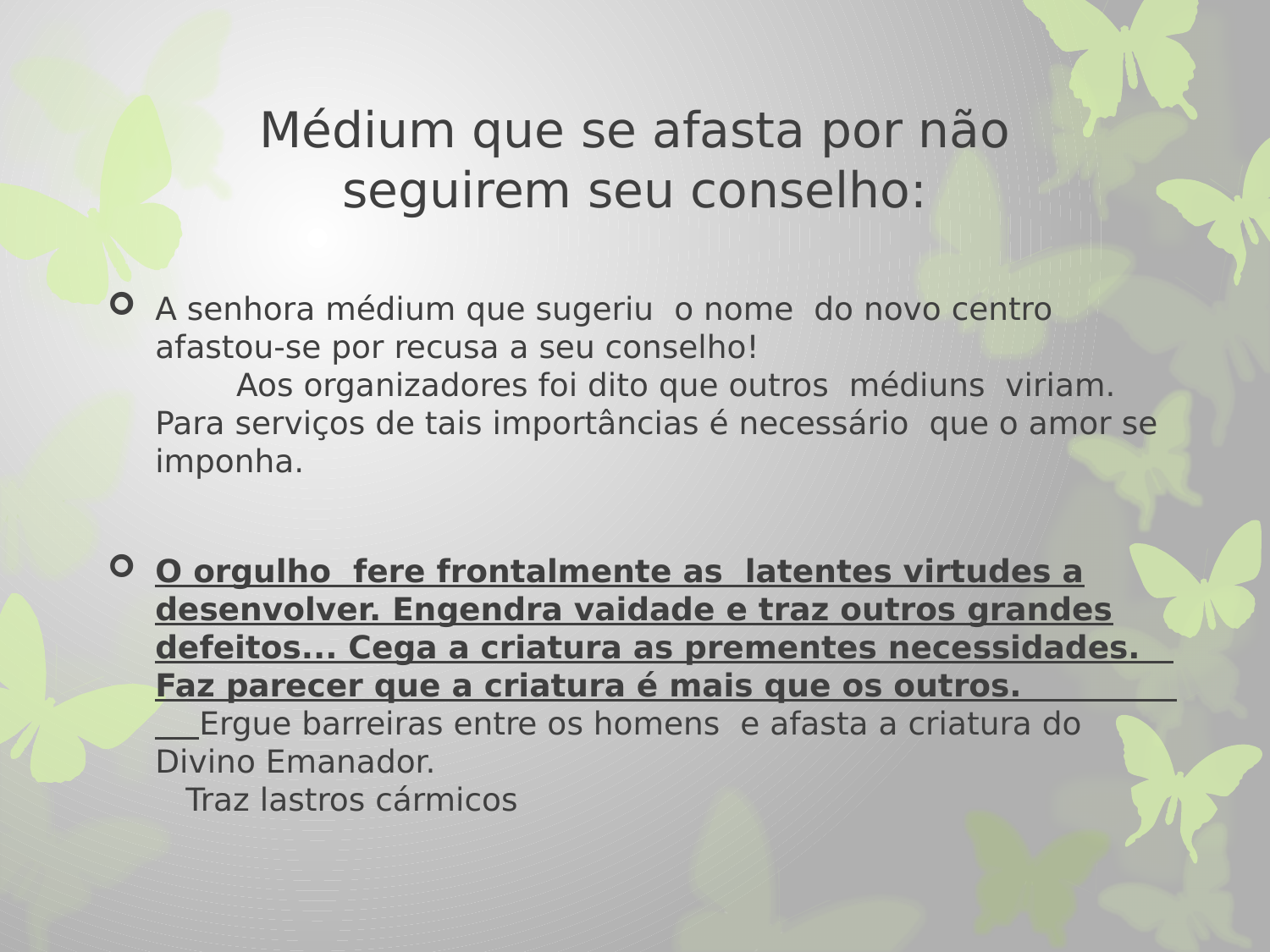

# Médium que se afasta por não seguirem seu conselho:
A senhora médium que sugeriu  o nome  do novo centro afastou-se por recusa a seu conselho!                                                  Aos organizadores foi dito que outros  médiuns  viriam. Para serviços de tais importâncias é necessário  que o amor se imponha.

O orgulho  fere frontalmente as  latentes virtudes a desenvolver. Engendra vaidade e traz outros grandes defeitos... Cega a criatura as prementes necessidades.    Faz parecer que a criatura é mais que os outros.                   Ergue barreiras entre os homens  e afasta a criatura do  Divino Emanador.                                                                             Traz lastros cármicos